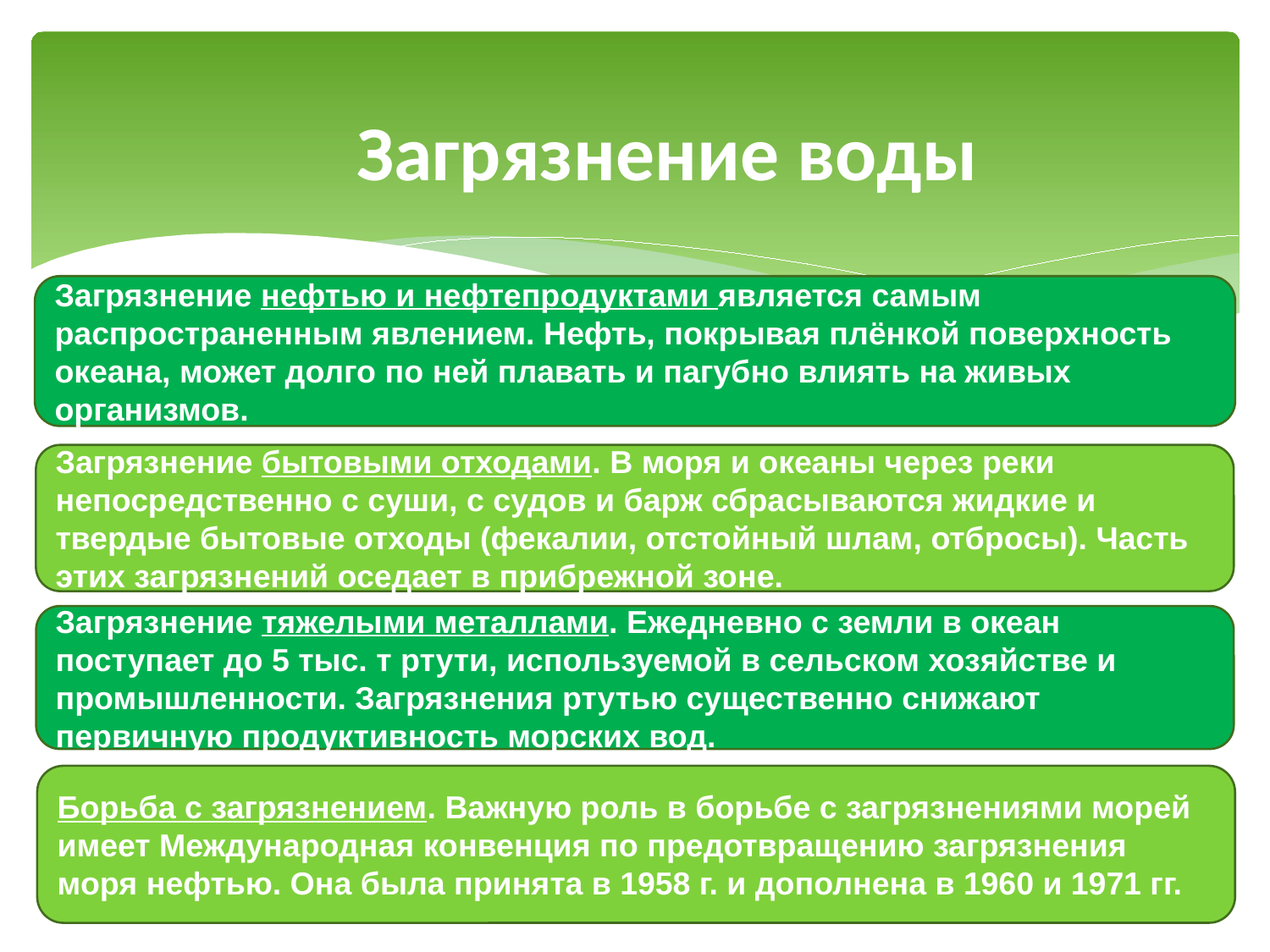

Загрязнение воды
Загрязнение нефтью и нефтепродуктами является самым распространенным явлением. Нефть, покрывая плёнкой поверхность океана, может долго по ней плавать и пагубно влиять на живых организмов.
Загрязнение бытовыми отходами. В моря и океаны через реки непосредственно с суши, с судов и барж сбрасываются жидкие и твердые бытовые отходы (фекалии, отстойный шлам, отбросы). Часть этих загрязнений оседает в прибрежной зоне.

Загрязнение тяжелыми металлами. Ежедневно с земли в океан поступает до 5 тыс. т ртути, используемой в сельском хозяйстве и промышленности. Загрязнения ртутью существенно снижают первичную продуктивность морских вод.
Борьба с загрязнением. Важную роль в борьбе с загрязнениями морей имеет Международная конвенция по предотвращению загрязнения моря нефтью. Она была принята в 1958 г. и дополнена в 1960 и 1971 гг.